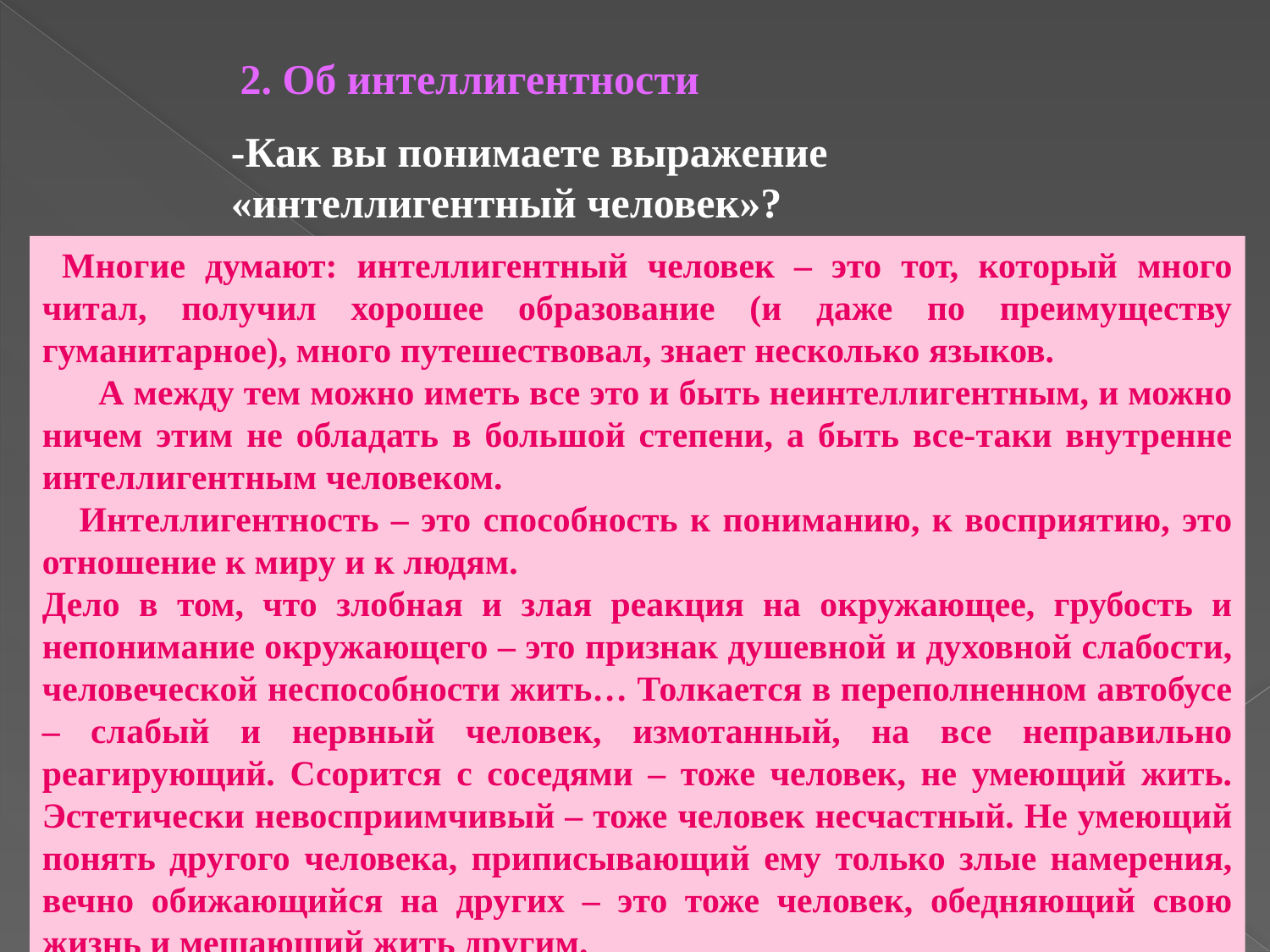

2. Об интеллигентности
-Как вы понимаете выражение «интеллигентный человек»?
 Многие думают: интеллигентный человек – это тот, который много читал, получил хорошее образование (и даже по преимуществу гуманитарное), много путешествовал, знает несколько языков.
      А между тем можно иметь все это и быть неинтеллигентным, и можно ничем этим не обладать в большой степени, а быть все-таки внутренне интеллигентным человеком.
   Интеллигентность – это способность к пониманию, к восприятию, это отношение к миру и к людям.
Дело в том, что злобная и злая реакция на окружающее, грубость и непонимание окружающего – это признак душевной и духовной слабости, человеческой неспособности жить… Толкается в переполненном автобусе – слабый и нервный человек, измотанный, на все неправильно реагирующий. Ссорится с соседями – тоже человек, не умеющий жить. Эстетически невосприимчивый – тоже человек несчастный. Не умеющий понять другого человека, приписывающий ему только злые намерения, вечно обижающийся на других – это тоже человек, обедняющий свою жизнь и мешающий жить другим.